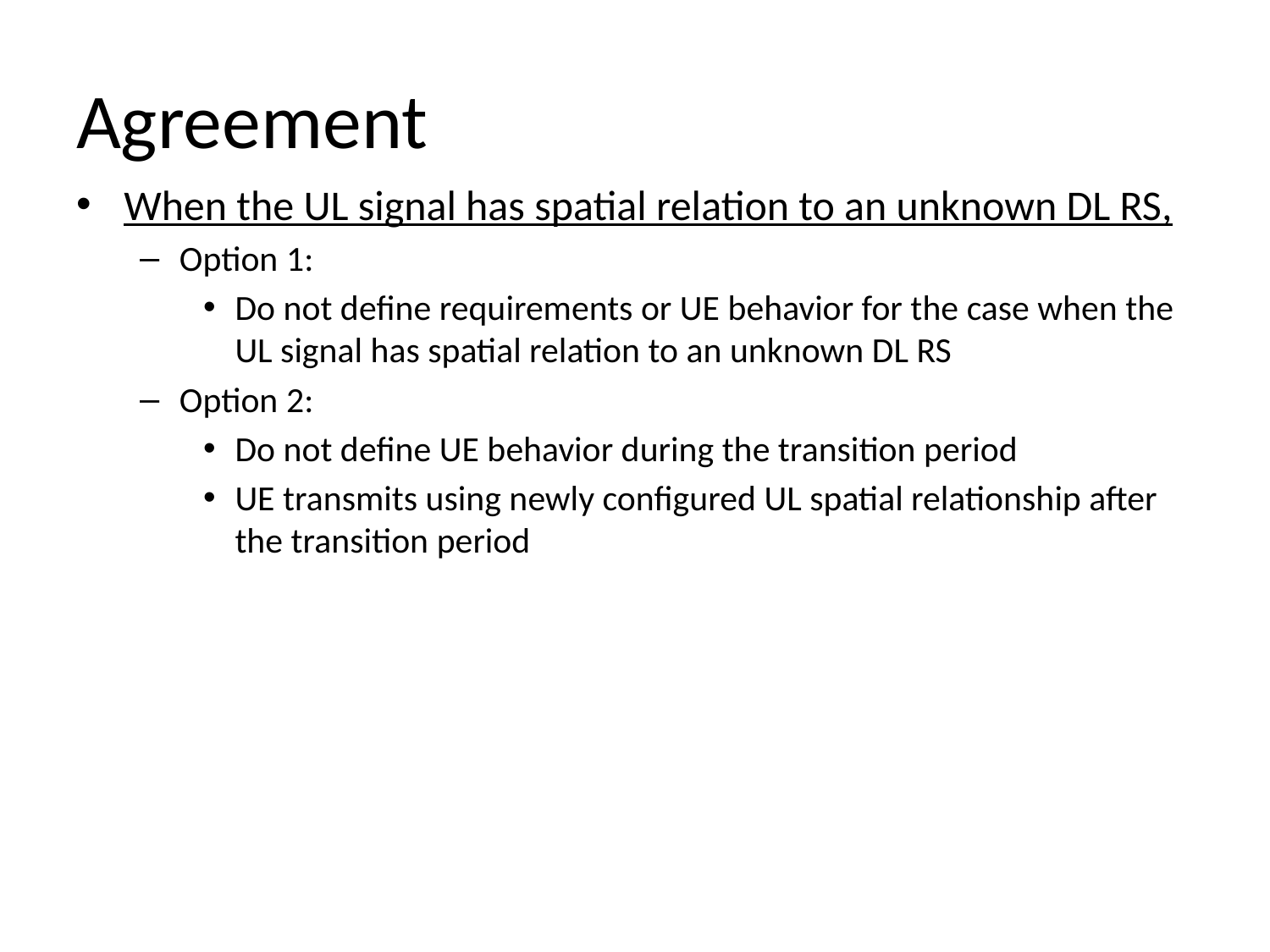

# Agreement
When the UL signal has spatial relation to an unknown DL RS,
Option 1:
Do not define requirements or UE behavior for the case when the UL signal has spatial relation to an unknown DL RS
Option 2:
Do not define UE behavior during the transition period
UE transmits using newly configured UL spatial relationship after the transition period